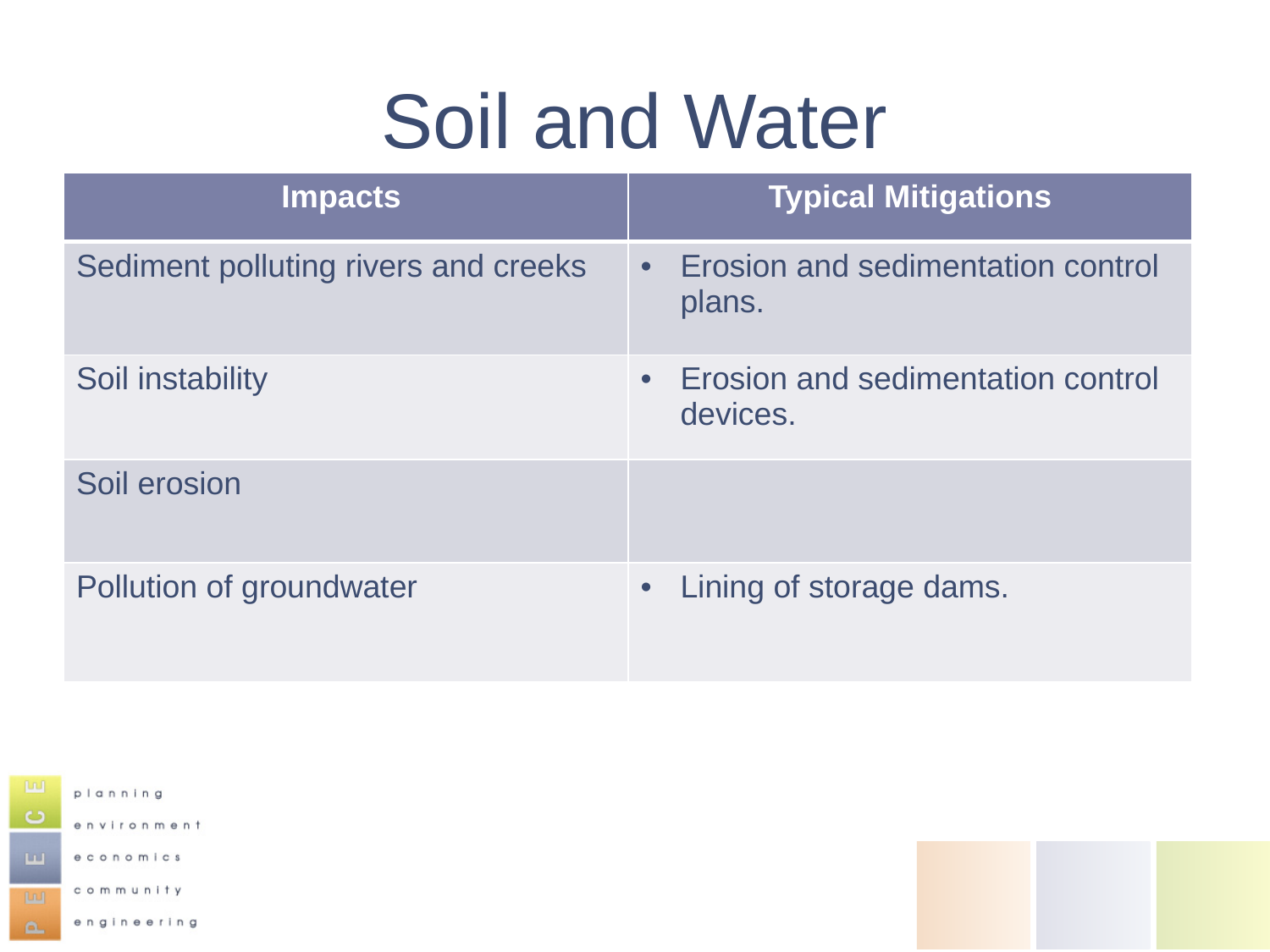

# Soil and Water
| Impacts | Typical Mitigations |
| --- | --- |
| Sediment polluting rivers and creeks | Erosion and sedimentation control plans. |
| Soil instability | Erosion and sedimentation control devices. |
| Soil erosion |  |
| Pollution of groundwater | Lining of storage dams. |